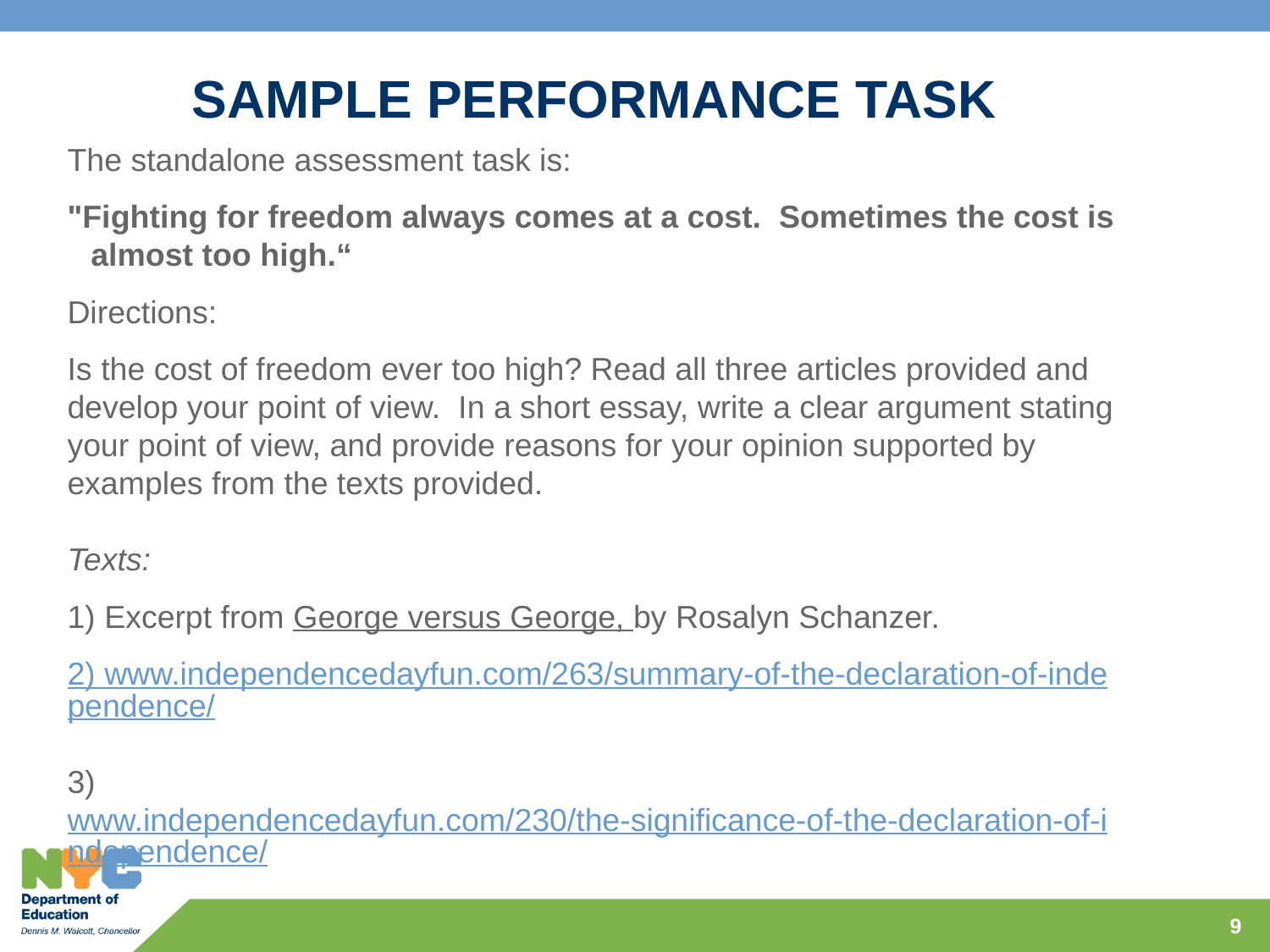

# SAMPLE PERFORMANCE TASK
The standalone assessment task is:
"Fighting for freedom always comes at a cost.  Sometimes the cost is almost too high.“
Directions:
Is the cost of freedom ever too high? Read all three articles provided and develop your point of view.  In a short essay, write a clear argument stating your point of view, and provide reasons for your opinion supported by examples from the texts provided.
Texts:
1) Excerpt from George versus George, by Rosalyn Schanzer.
2) www.independencedayfun.com/263/summary-of-the-declaration-of-independence/
3) www.independencedayfun.com/230/the-significance-of-the-declaration-of-independence/

9